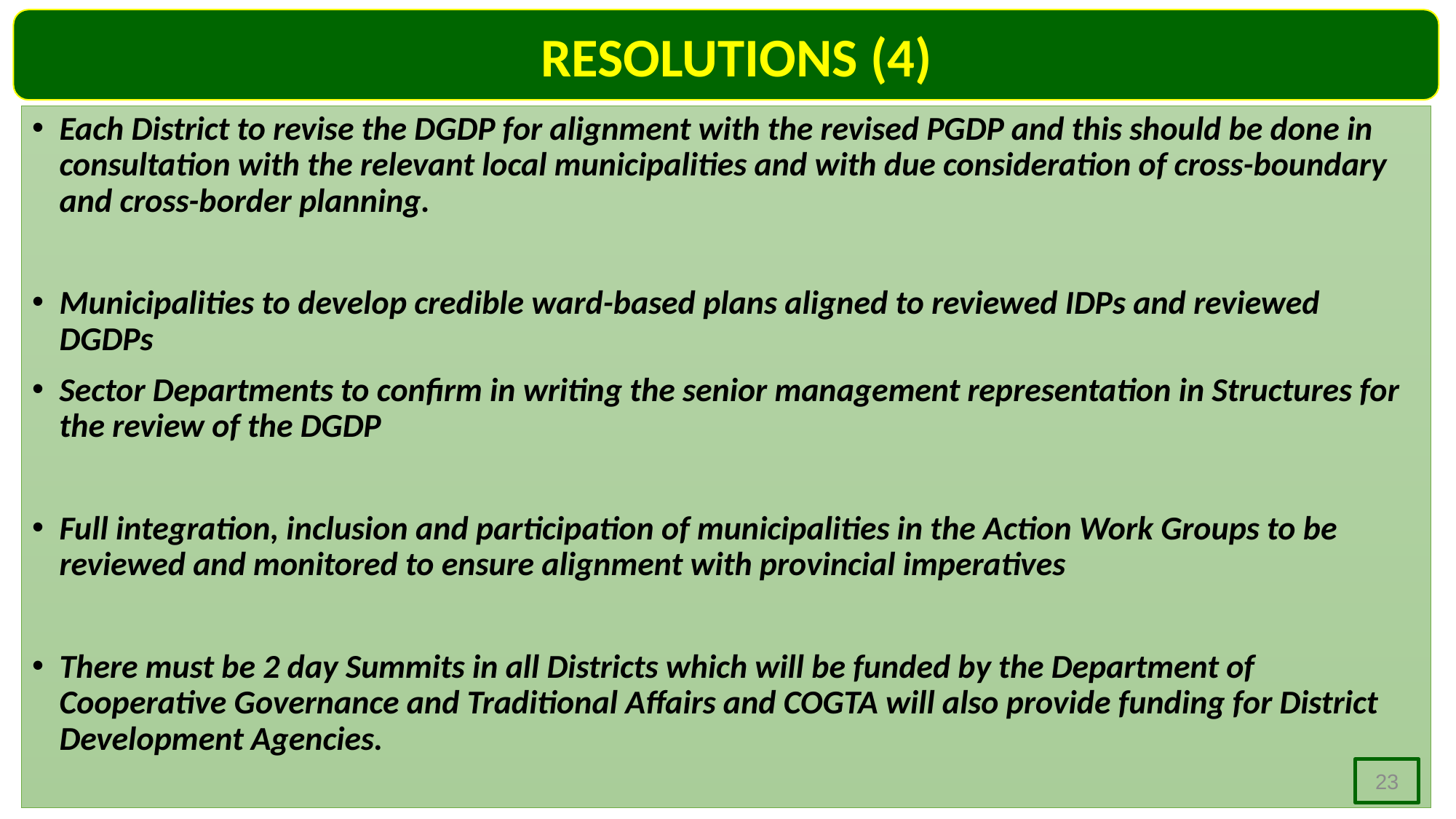

RESOLUTIONS (4)
Each District to revise the DGDP for alignment with the revised PGDP and this should be done in consultation with the relevant local municipalities and with due consideration of cross-boundary and cross-border planning.

Municipalities to develop credible ward-based plans aligned to reviewed IDPs and reviewed DGDPs
Sector Departments to confirm in writing the senior management representation in Structures for the review of the DGDP

Full integration, inclusion and participation of municipalities in the Action Work Groups to be reviewed and monitored to ensure alignment with provincial imperatives

There must be 2 day Summits in all Districts which will be funded by the Department of Cooperative Governance and Traditional Affairs and COGTA will also provide funding for District Development Agencies.
23